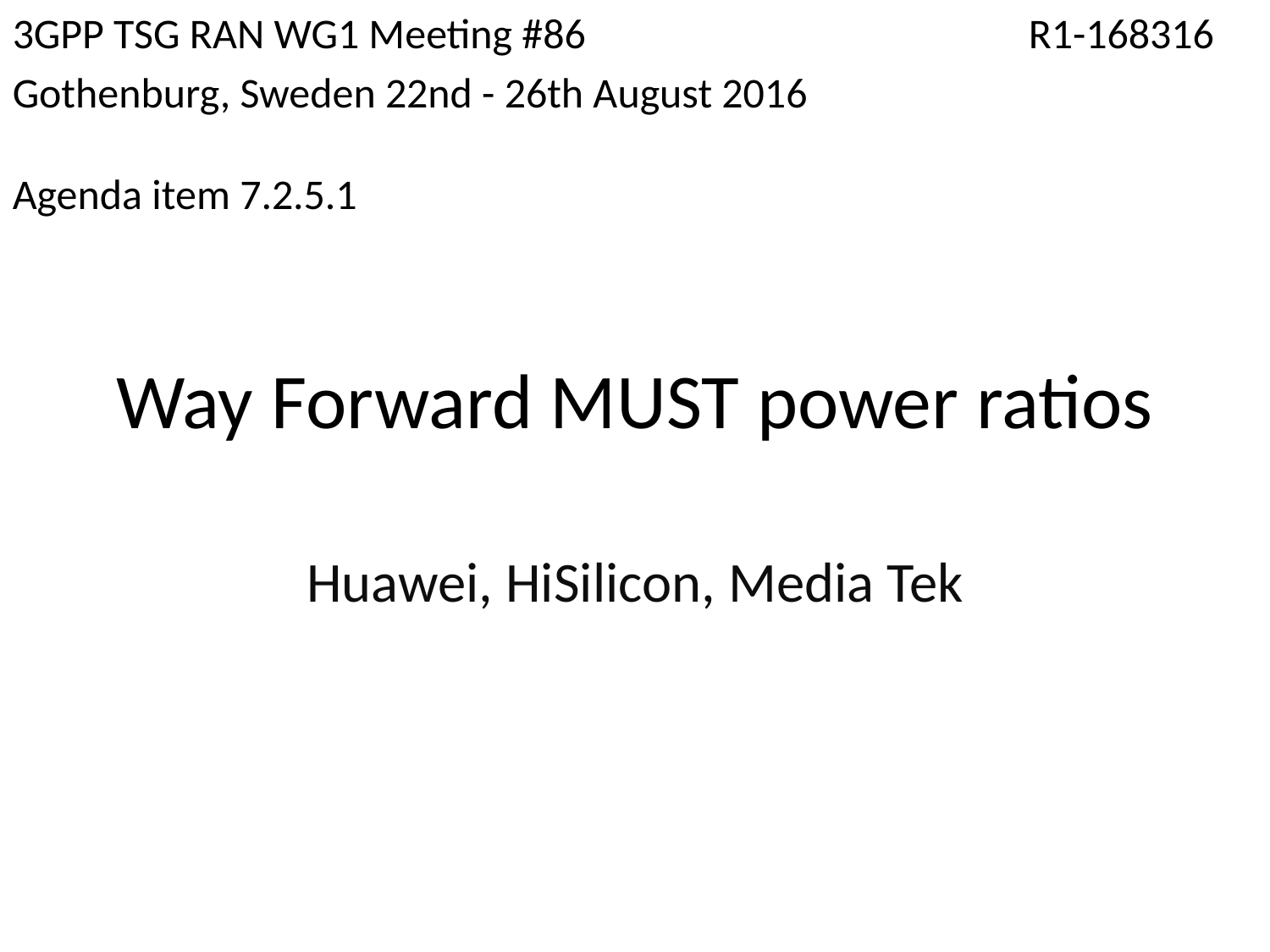

3GPP TSG RAN WG1 Meeting #86			  	R1-168316
Gothenburg, Sweden 22nd - 26th August 2016

Agenda item 7.2.5.1
# Way Forward MUST power ratios
Huawei, HiSilicon, Media Tek